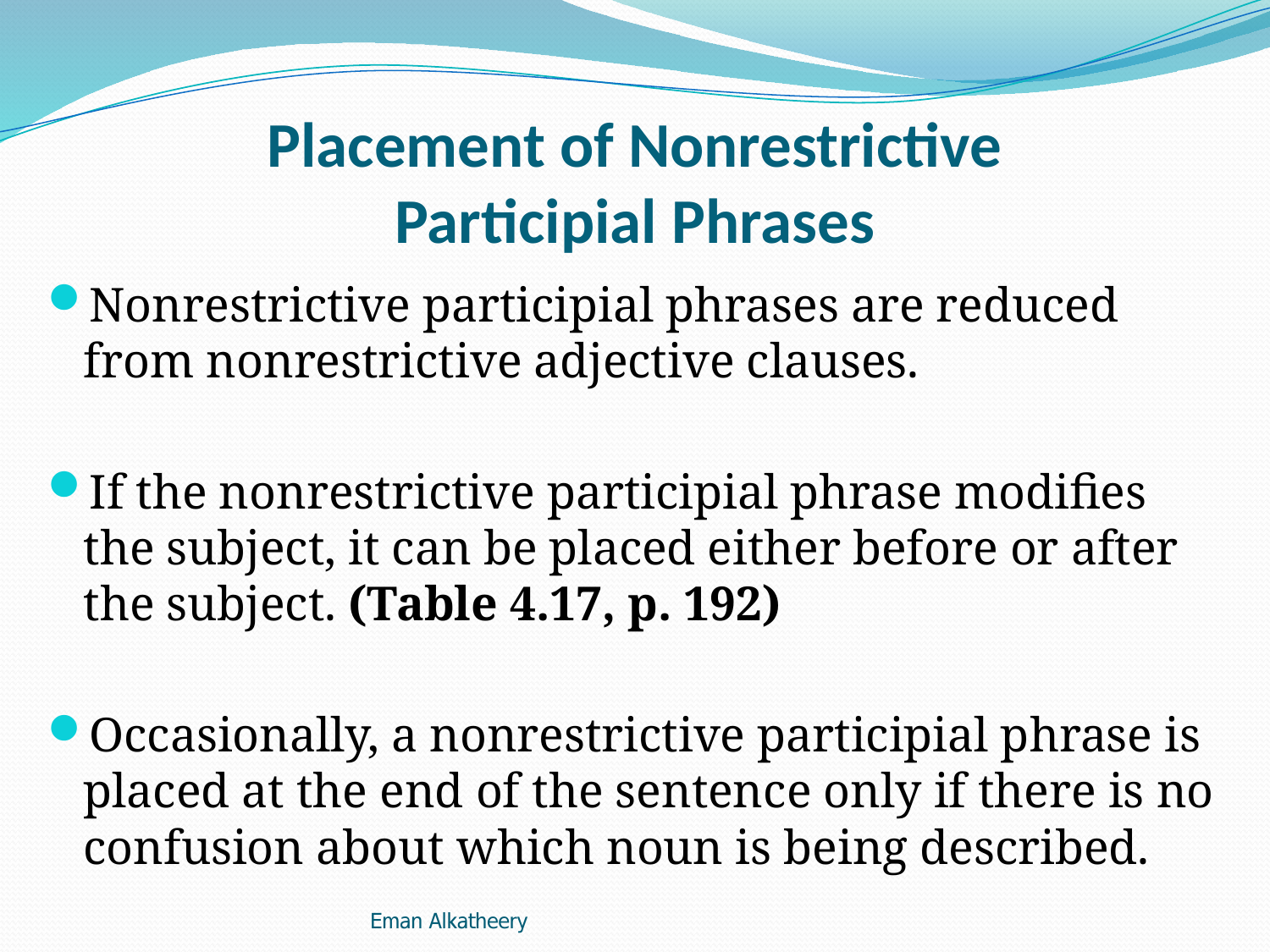

# Placement of Nonrestrictive Participial Phrases
Nonrestrictive participial phrases are reduced from nonrestrictive adjective clauses.

If the nonrestrictive participial phrase modifies the subject, it can be placed either before or after the subject. (Table 4.17, p. 192)

Occasionally, a nonrestrictive participial phrase is placed at the end of the sentence only if there is no confusion about which noun is being described.
Eman Alkatheery